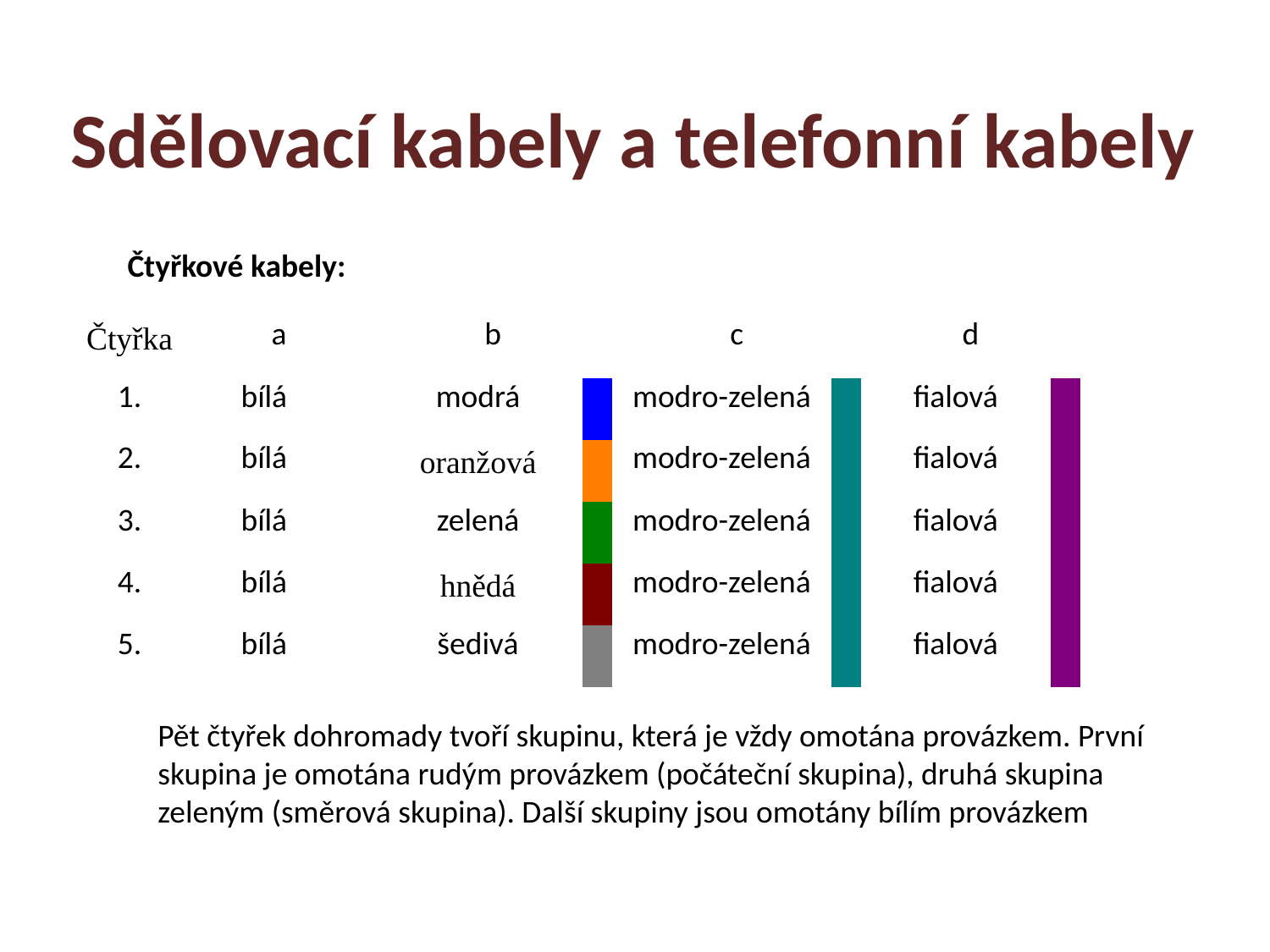

Sdělovací kabely a telefonní kabely
Čtyřkové kabely:

| Čtyřka | a |  | b |  | c |  | d |  |
| --- | --- | --- | --- | --- | --- | --- | --- | --- |
| 1. | bílá |  | modrá |  | modro-zelená |  | fialová |  |
| 2. | bílá |  | oranžová |  | modro-zelená |  | fialová |  |
| 3. | bílá |  | zelená |  | modro-zelená |  | fialová |  |
| 4. | bílá |  | hnědá |  | modro-zelená |  | fialová |  |
| 5. | bílá |  | šedivá |  | modro-zelená |  | fialová |  |
Pět čtyřek dohromady tvoří skupinu, která je vždy omotána provázkem. První skupina je omotána rudým provázkem (počáteční skupina), druhá skupina zeleným (směrová skupina). Další skupiny jsou omotány bílím provázkem